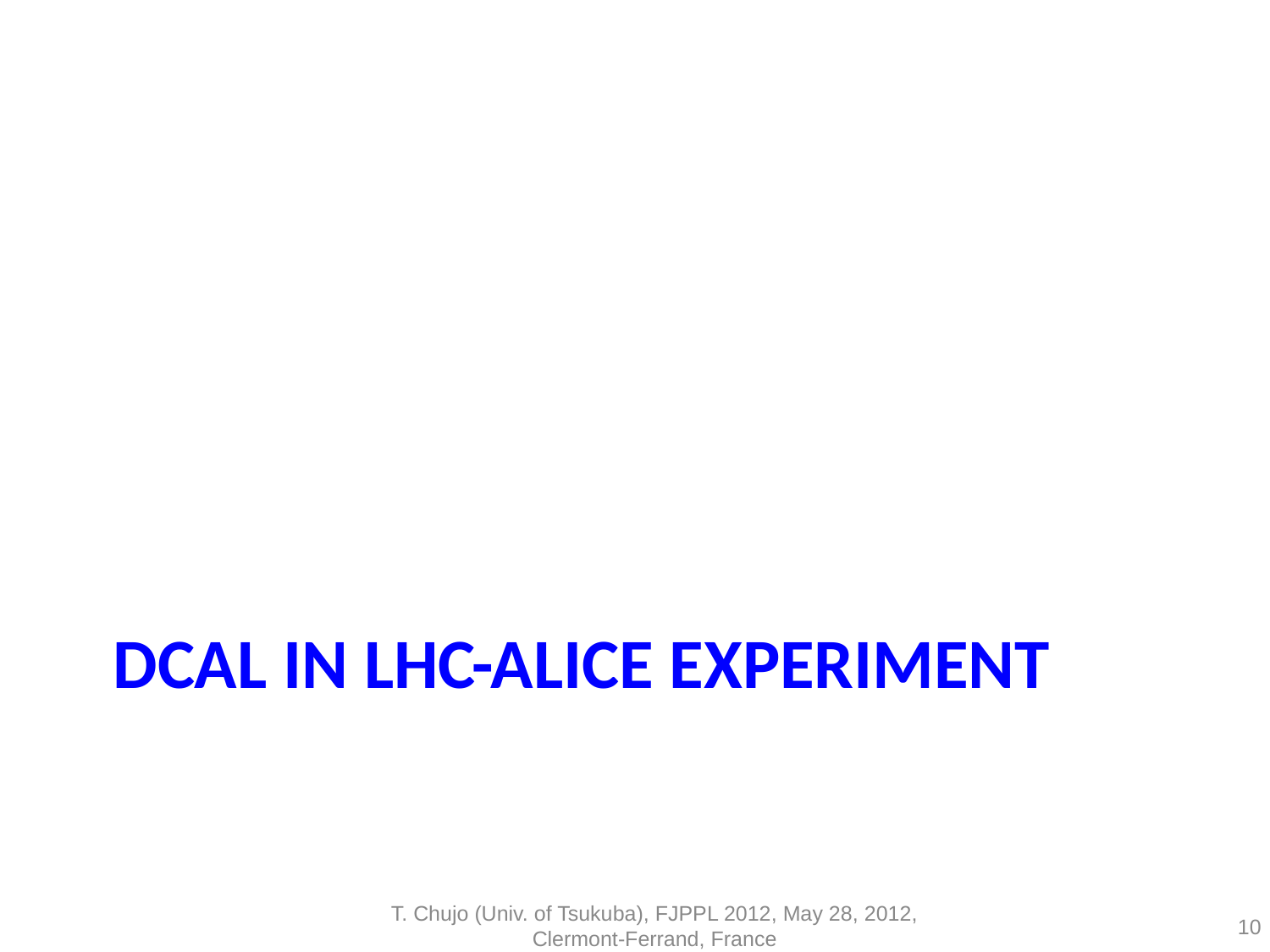

# DCAL in LHC-ALICE experiment
T. Chujo (Univ. of Tsukuba), FJPPL 2012, May 28, 2012, Clermont-Ferrand, France
10